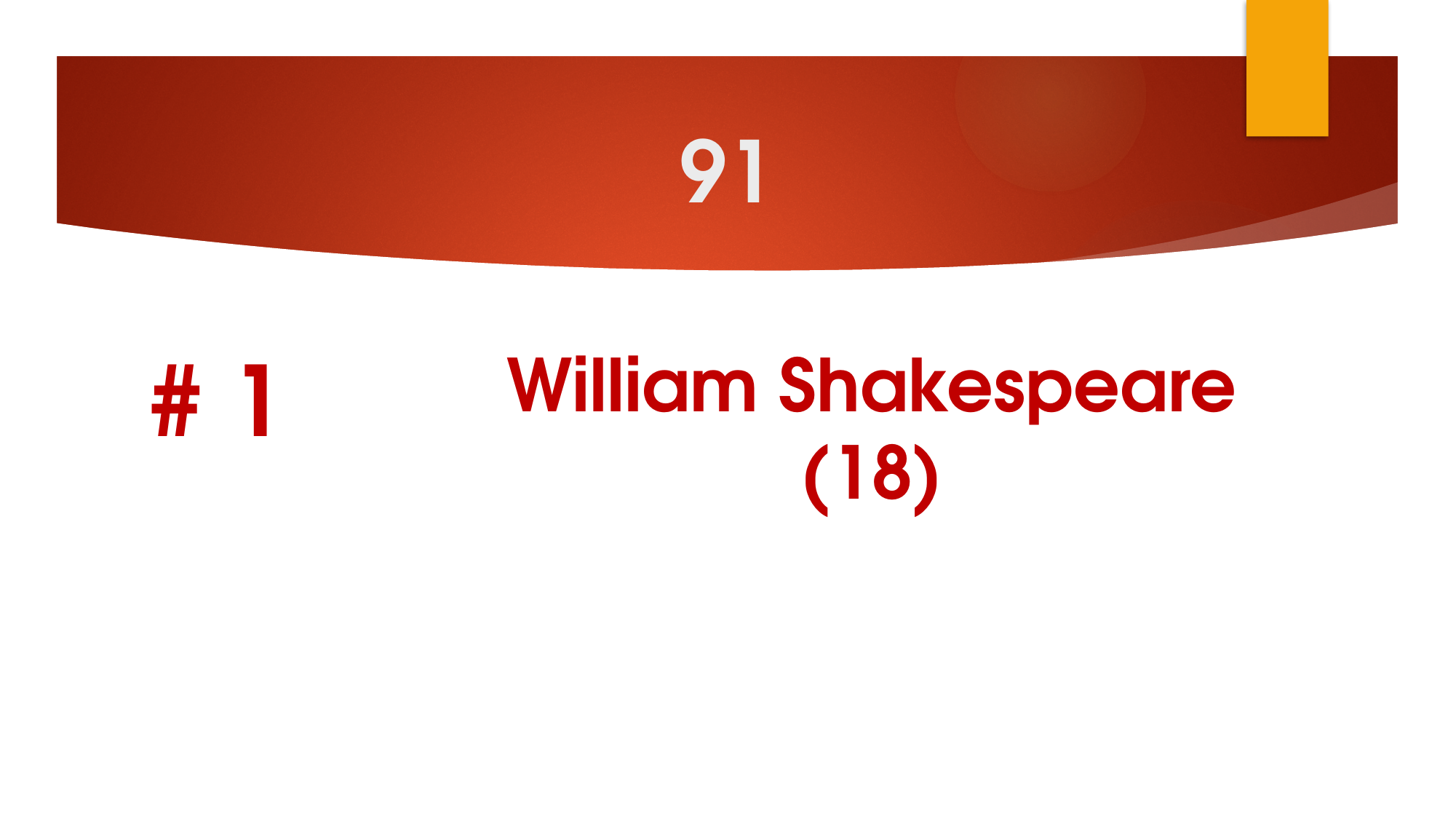

# 91
# 1
William Shakespeare (18)